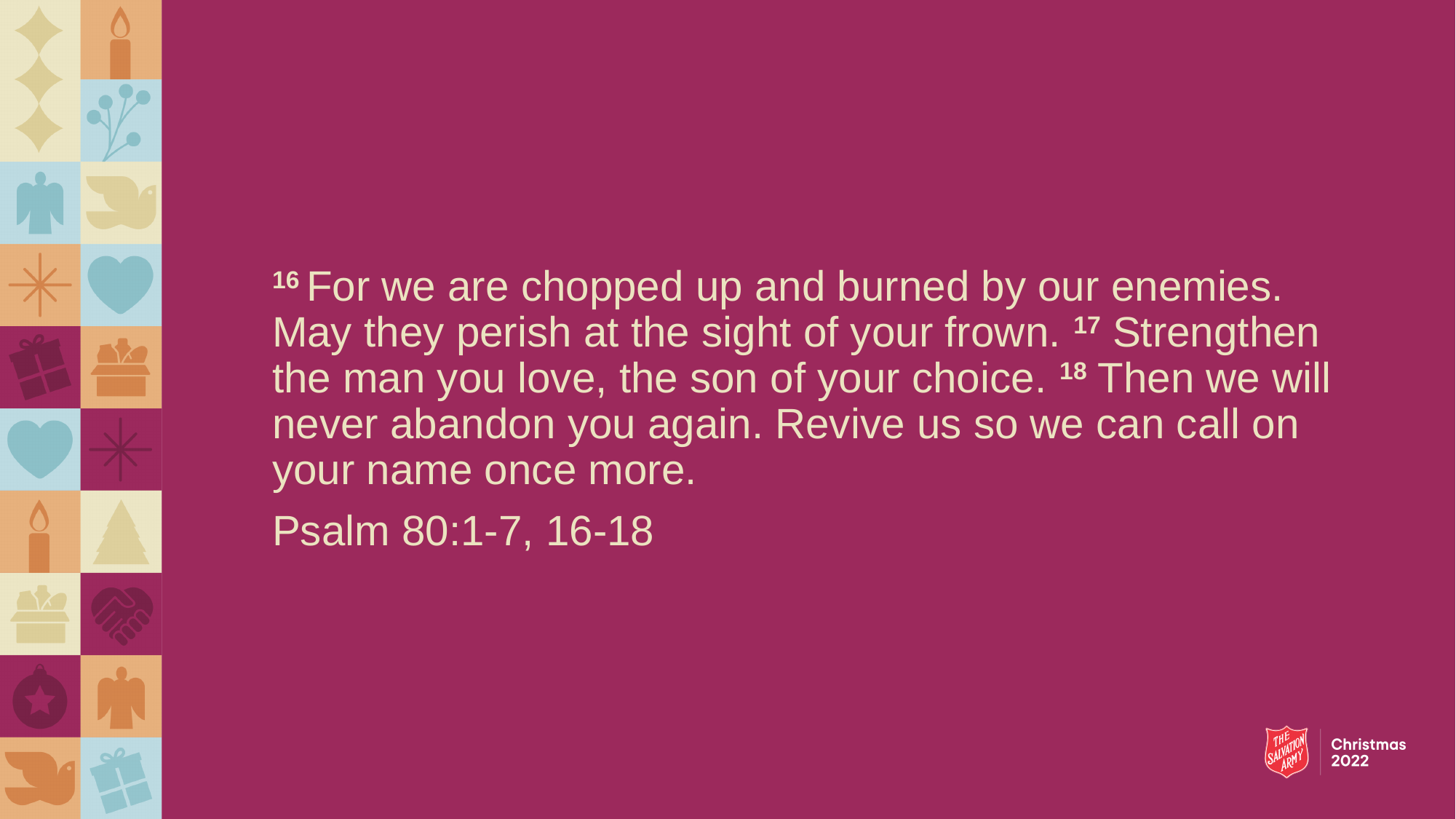

16 For we are chopped up and burned by our enemies. May they perish at the sight of your frown. 17 Strengthen the man you love, the son of your choice. 18 Then we will never abandon you again. Revive us so we can call on your name once more.
Psalm 80:1-7, 16-18